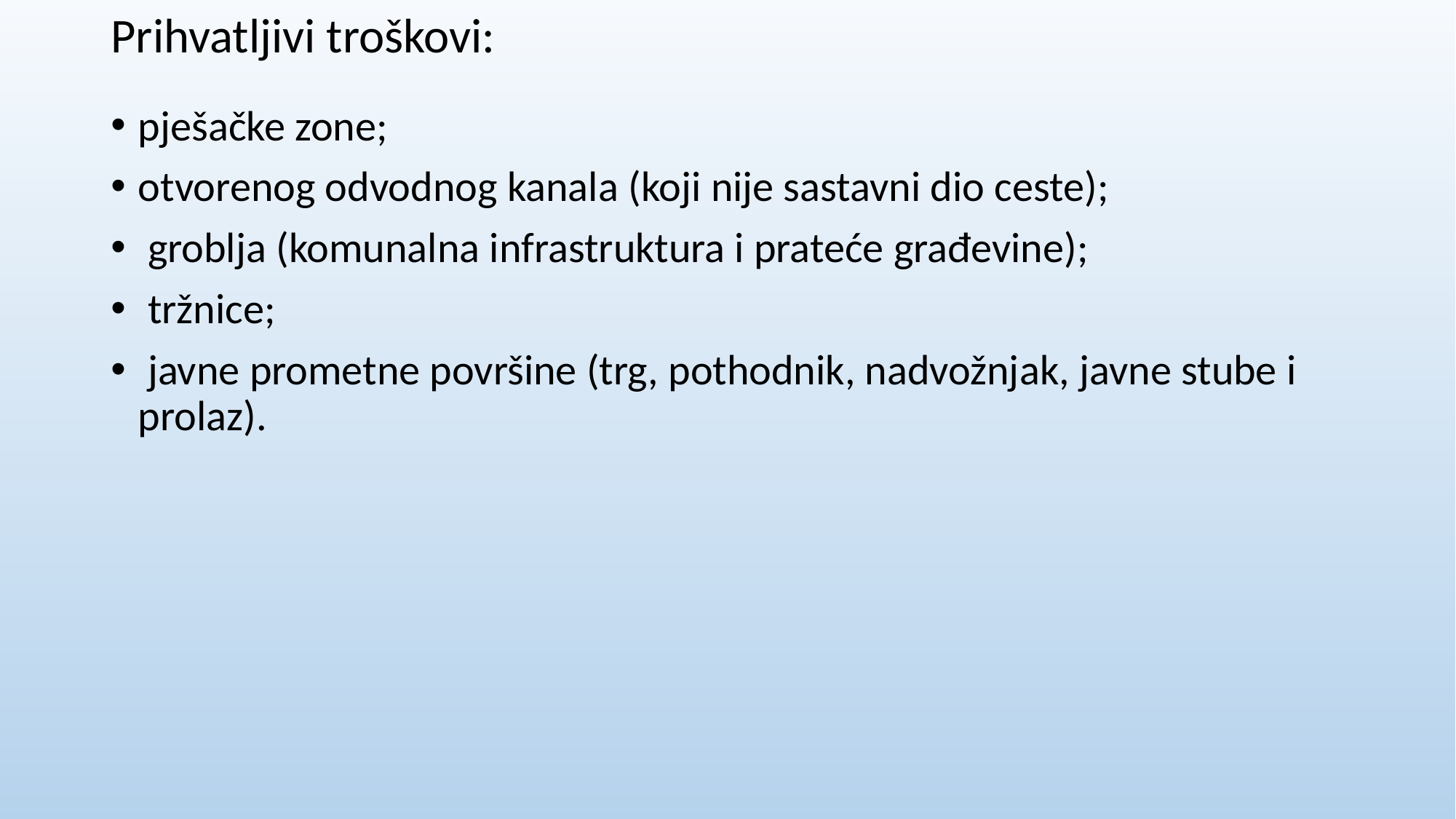

# Prihvatljivi troškovi:
pješačke zone;
otvorenog odvodnog kanala (koji nije sastavni dio ceste);
 groblja (komunalna infrastruktura i prateće građevine);
 tržnice;
 javne prometne površine (trg, pothodnik, nadvožnjak, javne stube i prolaz).